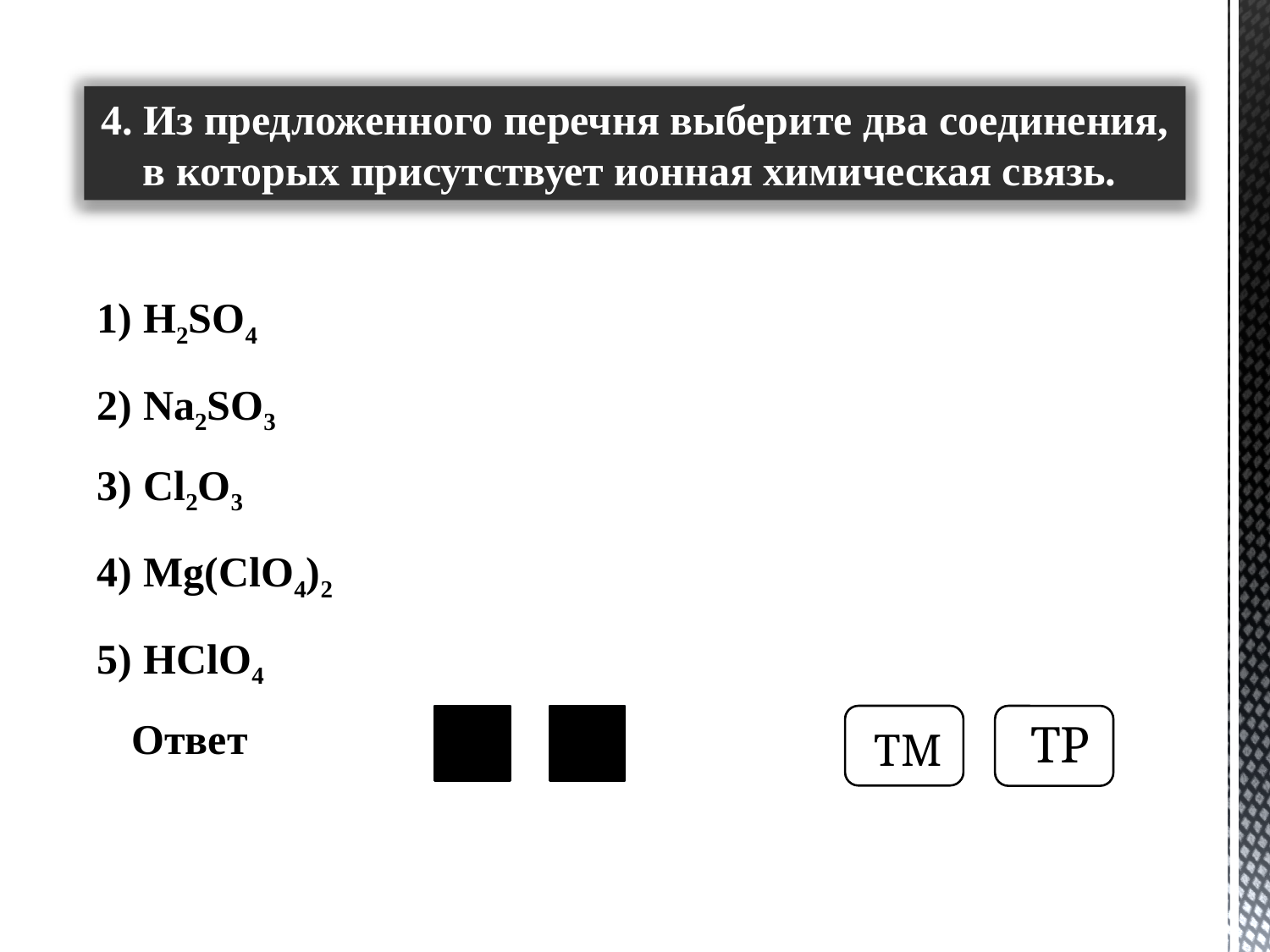

4. Из предложенного перечня выберите два соединения, в которых присутствует ионная химическая связь.
1) H2SO4

2) Na2SO3
3) Cl2O3
4) Mg(ClO4)2
5) HClO4
   Ответ
2

4

ТМ
ТР